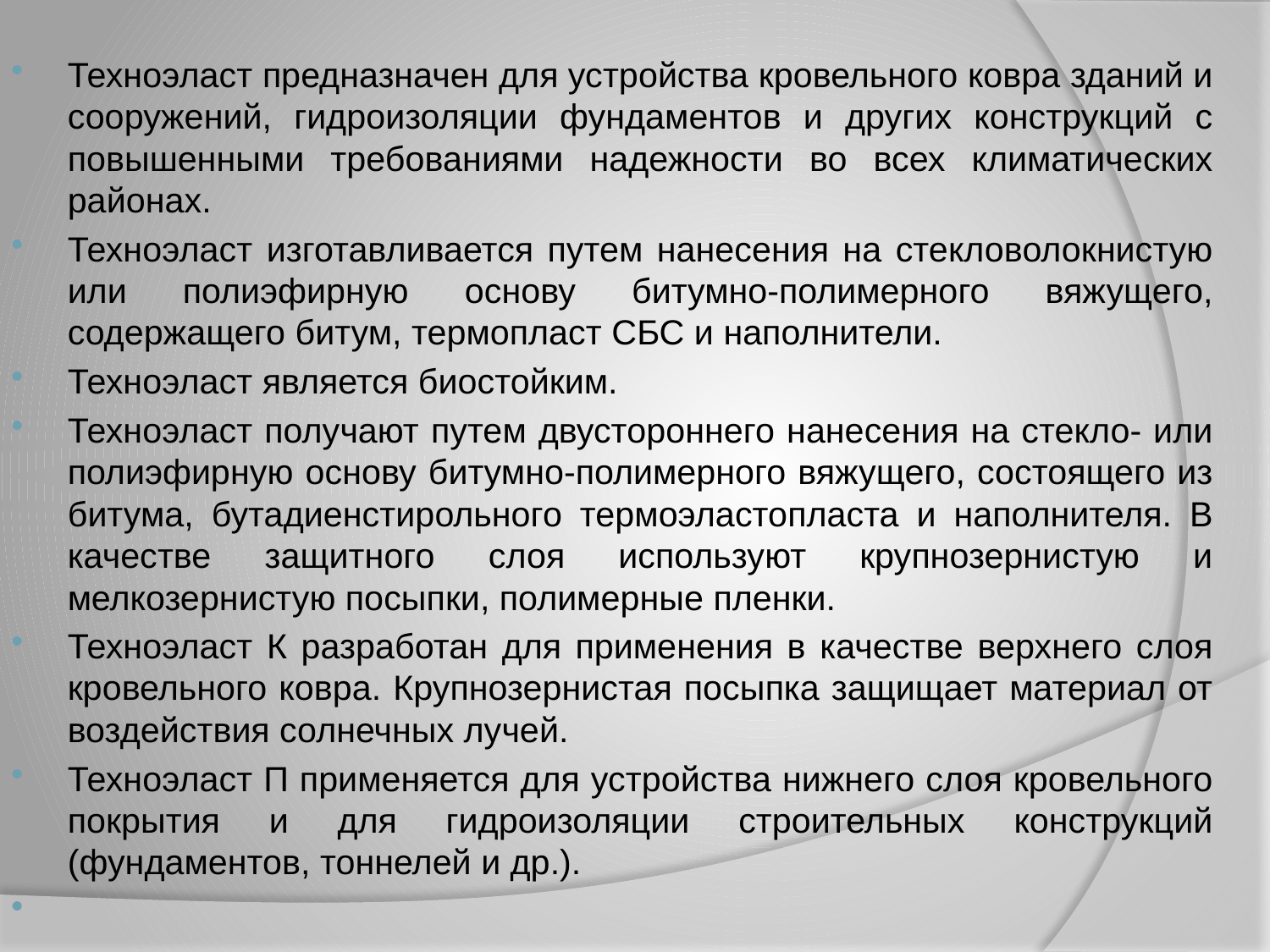

#
Техноэласт предназначен для устройства кровельного ковра зданий и сооружений, гидроизоляции фундаментов и других конструкций с повышенными требованиями надежности во всех климатических районах.
Техноэласт изготавливается путем нанесения на стекловолокнистую или полиэфирную основу битумно-полимерного вяжущего, содержащего битум, термопласт СБС и наполнители.
Техноэласт является биостойким.
Техноэласт получают путем двустороннего нанесения на стекло- или полиэфирную основу битумно-полимерного вяжущего, состоящего из битума, бутадиенстирольного термоэластопласта и наполнителя. В качестве защитного слоя используют крупнозернистую и мелкозернистую посыпки, полимерные пленки.
Техноэласт К разработан для применения в качестве верхнего слоя кровельного ковра. Крупнозернистая посыпка защищает материал от воздействия солнечных лучей.
Техноэласт П применяется для устройства нижнего слоя кровельного покрытия и для гидроизоляции строительных конструкций (фундаментов, тоннелей и др.).